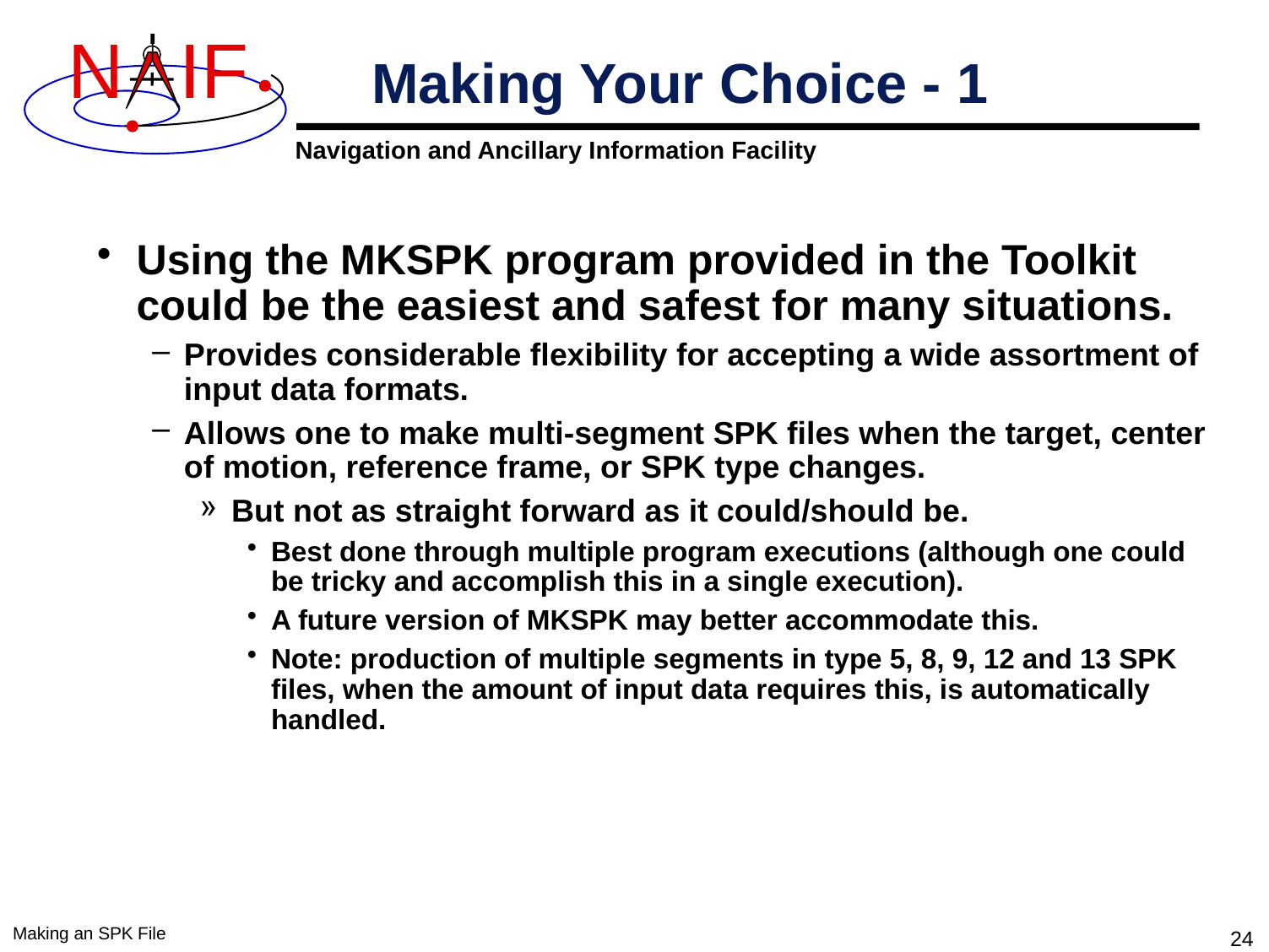

# Making Your Choice - 1
Using the MKSPK program provided in the Toolkit could be the easiest and safest for many situations.
Provides considerable flexibility for accepting a wide assortment of input data formats.
Allows one to make multi-segment SPK files when the target, center of motion, reference frame, or SPK type changes.
But not as straight forward as it could/should be.
Best done through multiple program executions (although one could be tricky and accomplish this in a single execution).
A future version of MKSPK may better accommodate this.
Note: production of multiple segments in type 5, 8, 9, 12 and 13 SPK files, when the amount of input data requires this, is automatically handled.
Making an SPK File
24